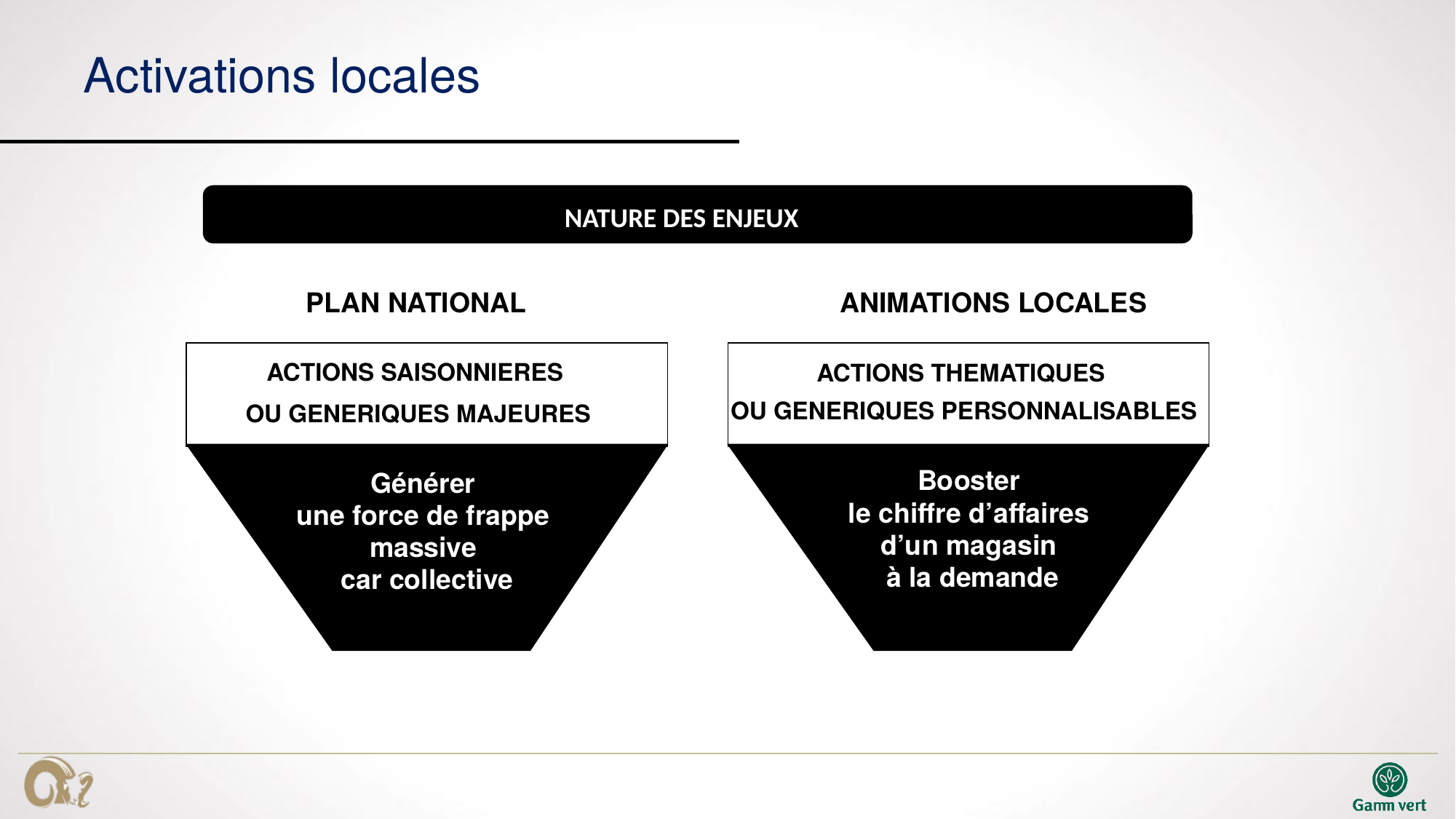

# Activations locales

NATURE DES ENJEUX
   PLAN NATIONAL
ANIMATIONS LOCALES

ACTIONS SAISONNIERES
OU GENERIQUES MAJEURES
ACTIONS THEMATIQUES
OU GENERIQUES PERSONNALISABLES

Booster
le chiffre d’affaires
d’un magasin
à la demande
Générer
une force de frappe
massive
car collective